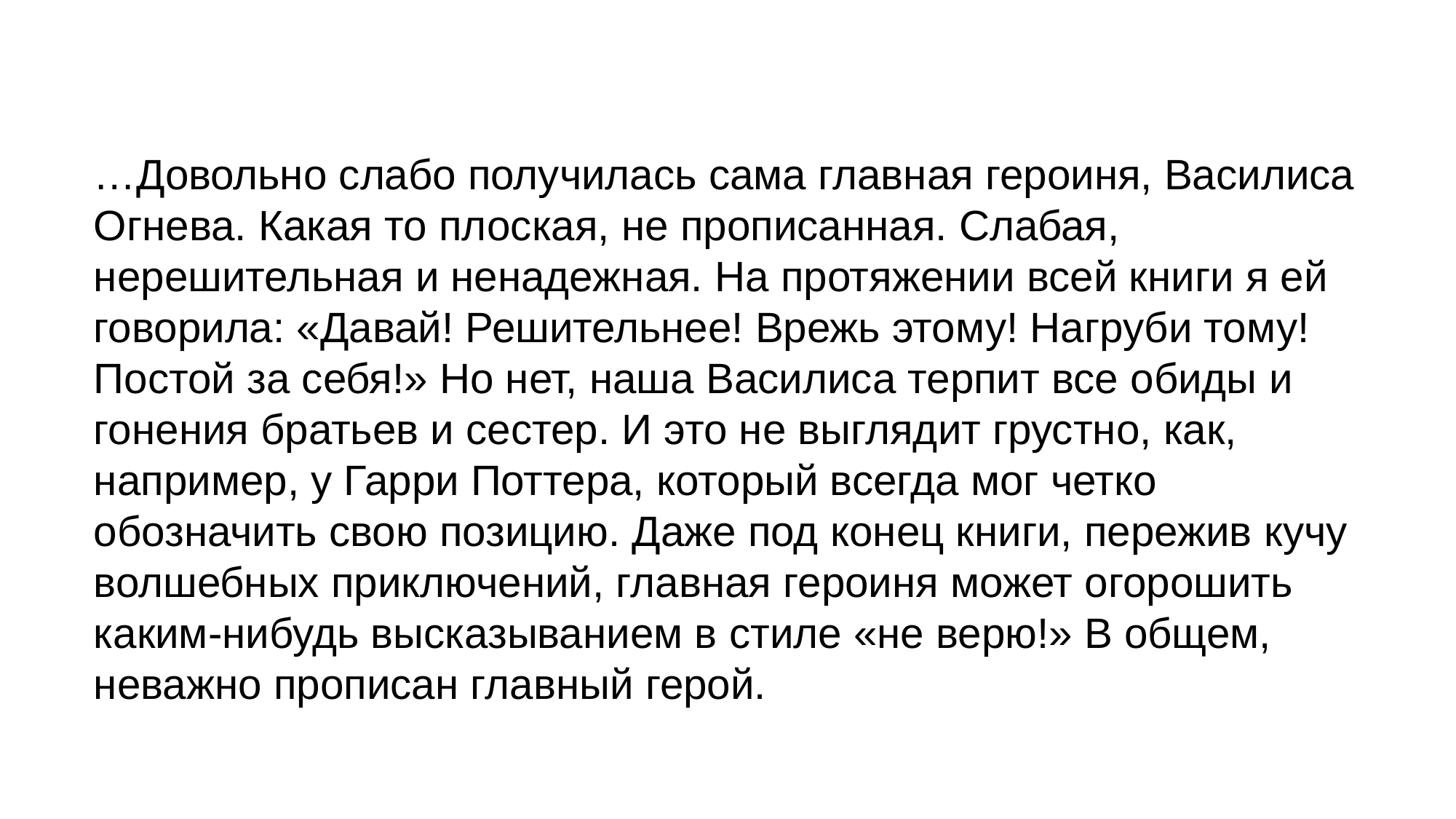

…Довольно слабо получилась сама главная героиня, Василиса Огнева. Какая то плоская, не прописанная. Слабая, нерешительная и ненадежная. На протяжении всей книги я ей говорила: «Давай! Решительнее! Врежь этому! Нагруби тому! Постой за себя!» Но нет, наша Василиса терпит все обиды и гонения братьев и сестер. И это не выглядит грустно, как, например, у Гарри Поттера, который всегда мог четко обозначить свою позицию. Даже под конец книги, пережив кучу волшебных приключений, главная героиня может огорошить каким-нибудь высказыванием в стиле «не верю!» В общем, неважно прописан главный герой.